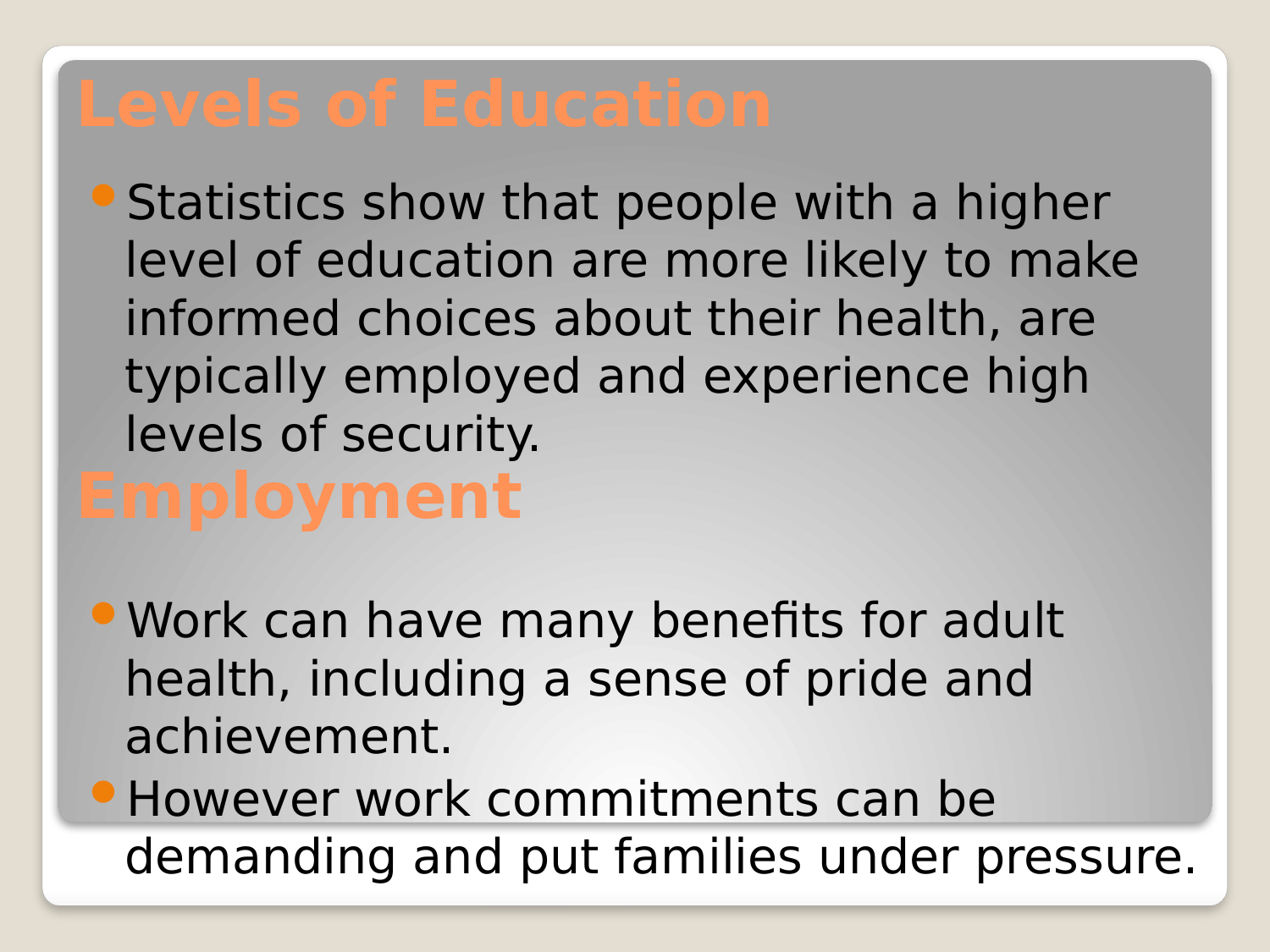

# Levels of Education
Statistics show that people with a higher level of education are more likely to make informed choices about their health, are typically employed and experience high levels of security.

Work can have many benefits for adult health, including a sense of pride and achievement.
However work commitments can be demanding and put families under pressure.
Employment